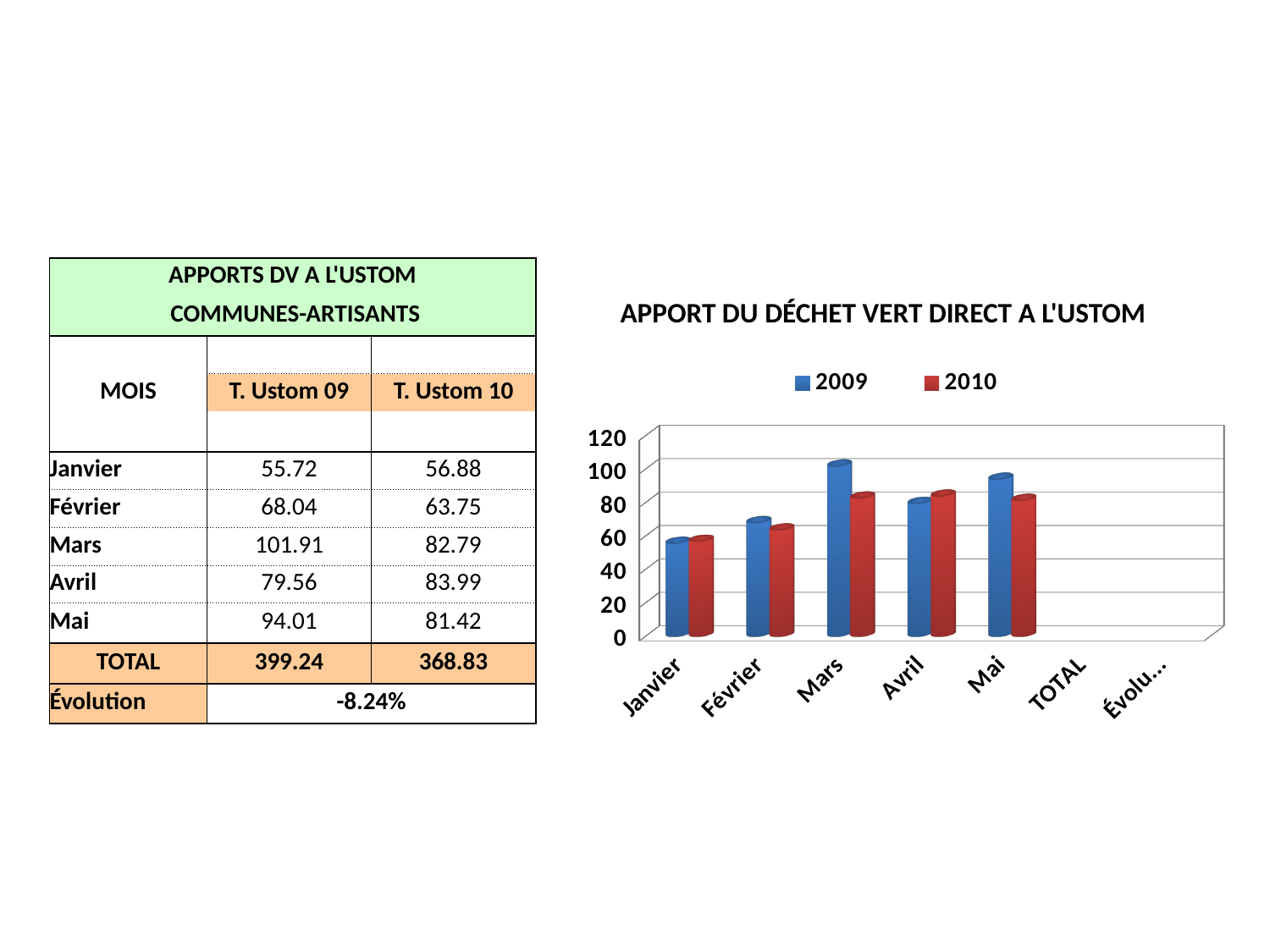

| APPORTS DV A L'USTOM |  |  |
| --- | --- | --- |
| COMMUNES-ARTISANTS |  |  |
|  |  |  |
| MOIS | T. Ustom 09 | T. Ustom 10 |
|  |  |  |
| Janvier | 55.72 | 56.88 |
| Février | 68.04 | 63.75 |
| Mars | 101.91 | 82.79 |
| Avril | 79.56 | 83.99 |
| Mai | 94.01 | 81.42 |
| TOTAL | 399.24 | 368.83 |
| Évolution | -8.24% |  |

[unsupported chart]

APPORT DU DÉCHET VERT DIRECT A L'USTOM